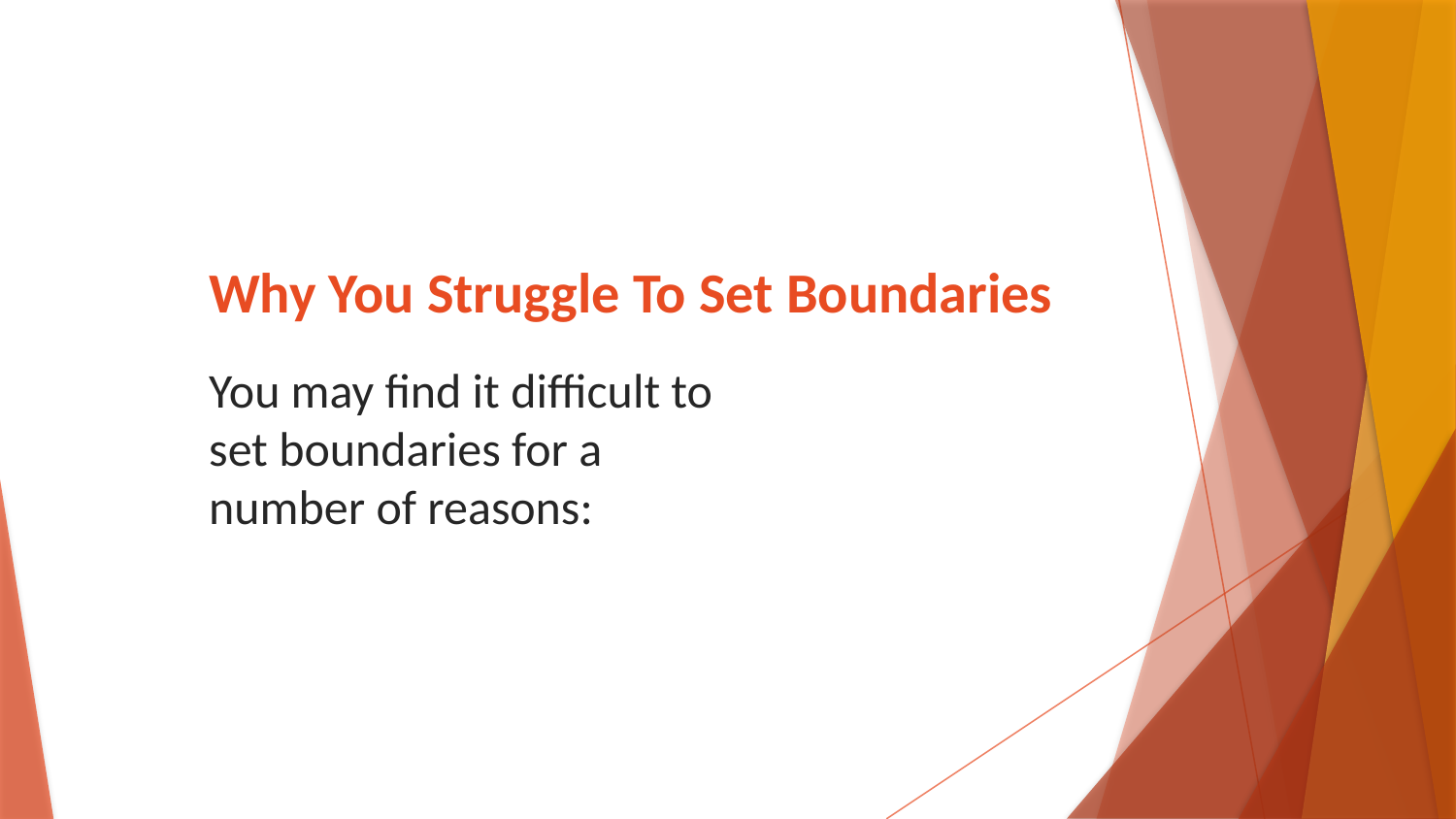

# Why You Struggle To Set Boundaries
You may find it difficult to set boundaries for a number of reasons: